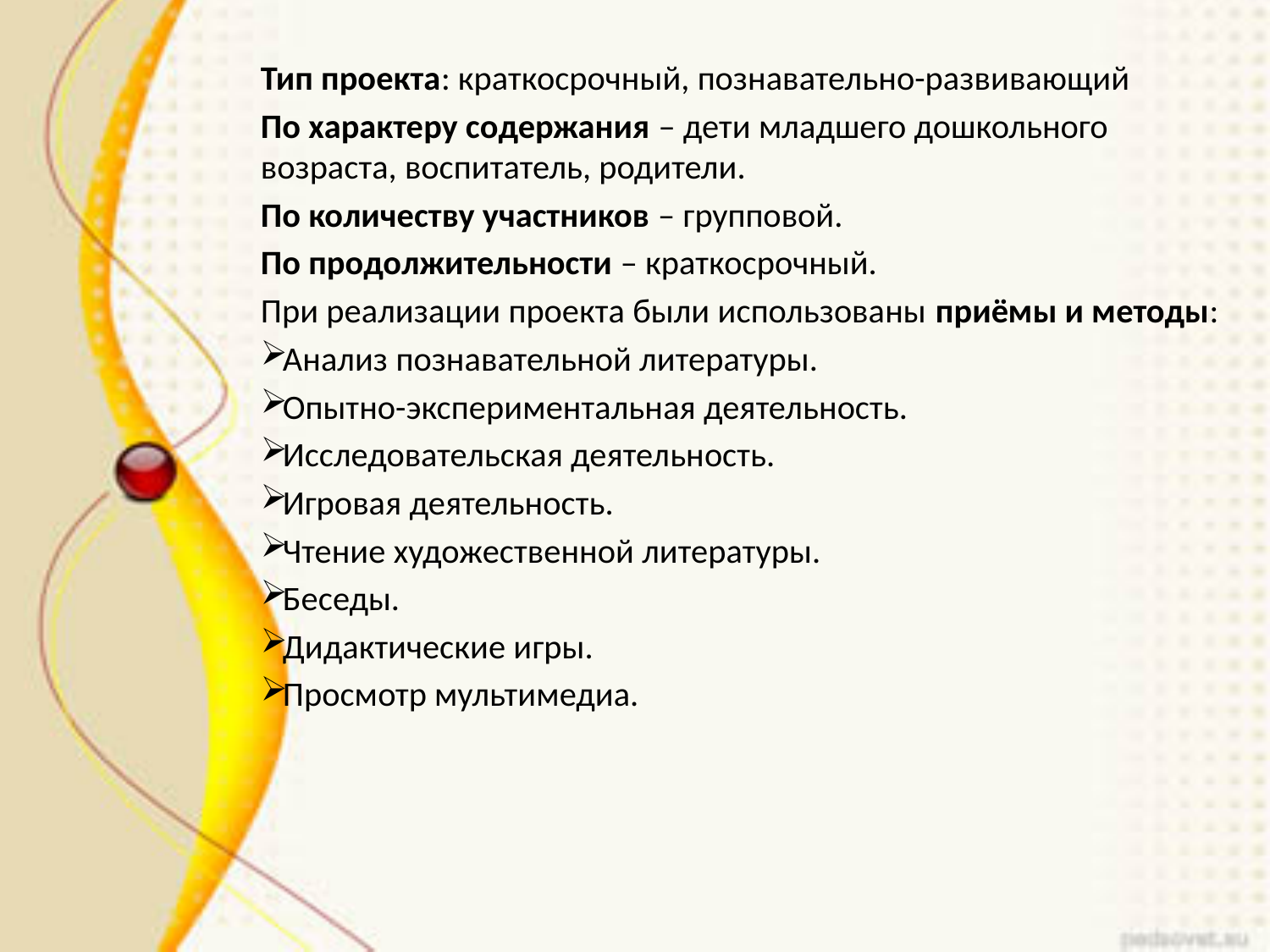

Тип проекта: краткосрочный, познавательно-развивающий
По характеру содержания – дети младшего дошкольного возраста, воспитатель, родители.
По количеству участников – групповой.
По продолжительности – краткосрочный.
При реализации проекта были использованы приёмы и методы:
Анализ познавательной литературы.
Опытно-экспериментальная деятельность.
Исследовательская деятельность.
Игровая деятельность.
Чтение художественной литературы.
Беседы.
Дидактические игры.
Просмотр мультимедиа.